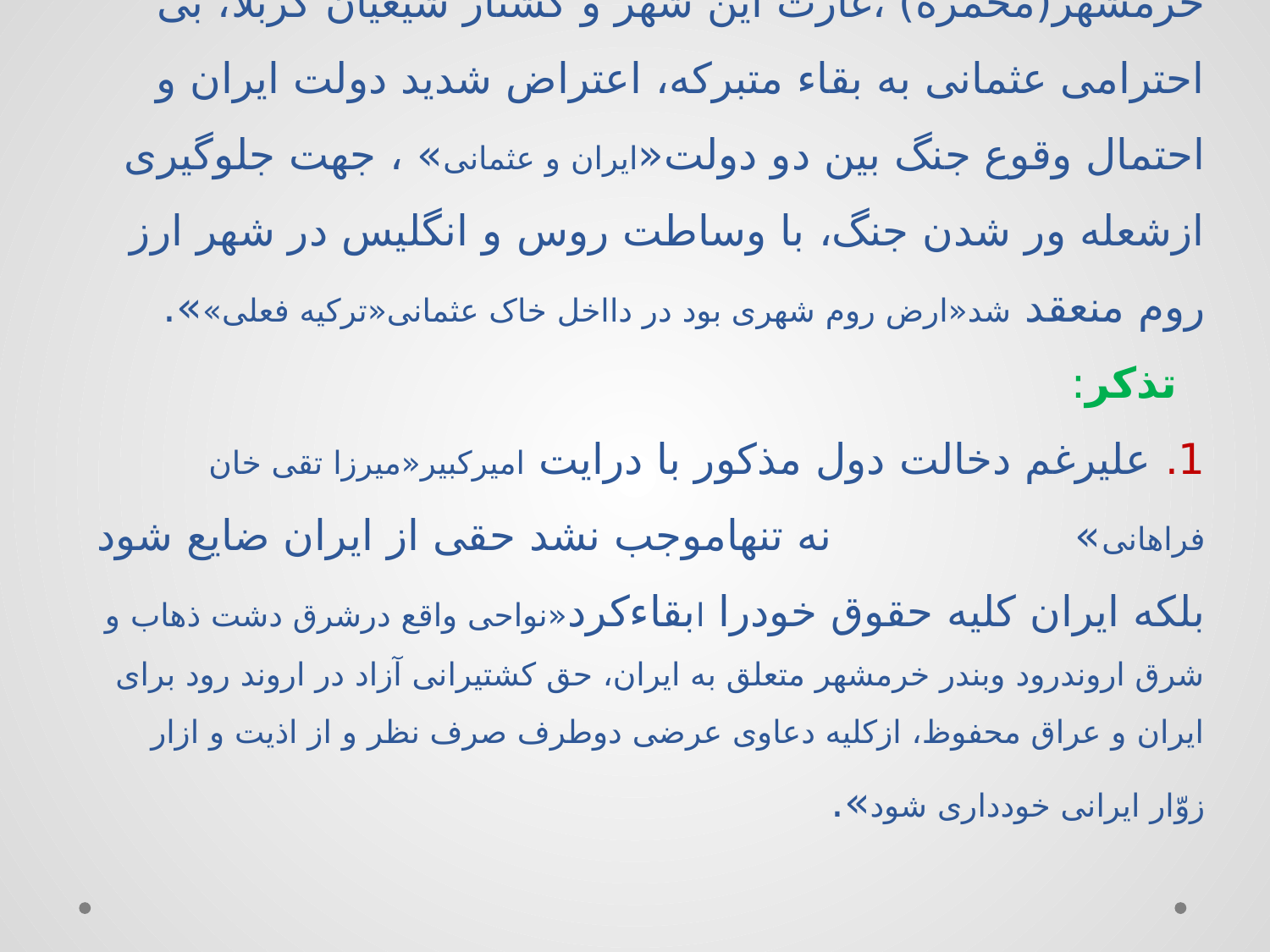

# ارزم2:درپی حمله علیرضاپاشا«والی بغداد»به خرمشهر(محمّره) ،غارت این شهر و کشتار شیعیان کربلا، بی احترامی عثمانی به بقاء متبرکه، اعتراض شدید دولت ایران و احتمال وقوع جنگ بین دو دولت«ایران و عثمانی» ، جهت جلوگیری ازشعله ور شدن جنگ، با وساطت روس و انگلیس در شهر ارز روم منعقد شد«ارض روم شهری بود در دااخل خاک عثمانی«ترکیه فعلی»». تذکر: 1. علیرغم دخالت دول مذکور با درایت امیرکبیر«میرزا تقی خان فراهانی»                  نه تنهاموجب نشد حقی از ایران ضایع شود بلکه ایران کلیه حقوق خودرا ابقاءکرد«نواحی واقع درشرق دشت ذهاب و شرق اروندرود وبندر خرمشهر متعلق به ایران، حق کشتیرانی آزاد در اروند رود برای ایران و عراق محفوظ، ازکلیه دعاوی عرضی دوطرف صرف نظر و از اذیت و ازار زوّار ایرانی خودداری شود».